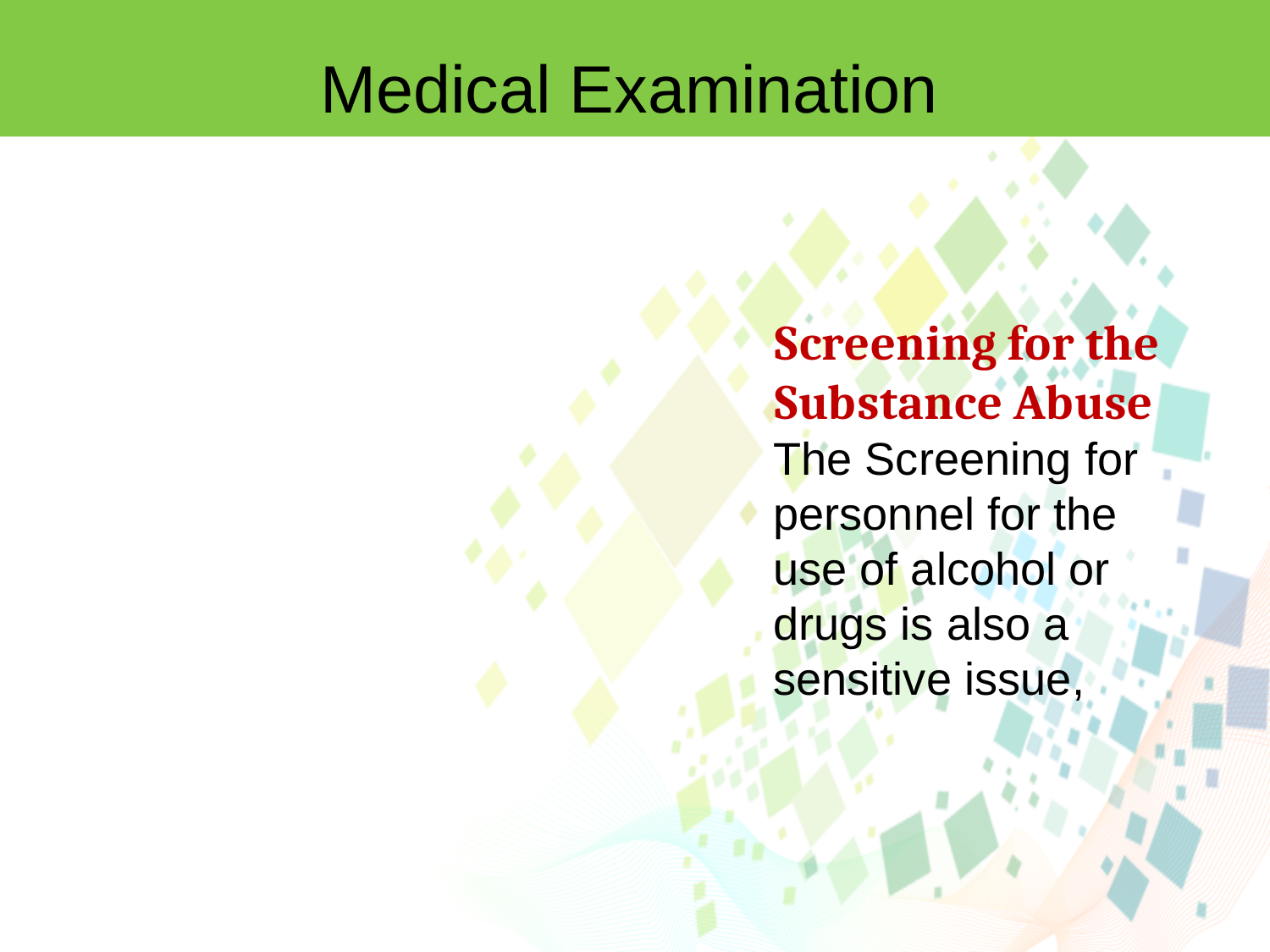

Medical Examination
Screening for the Substance Abuse
The Screening for personnel for the use of alcohol or drugs is also a sensitive issue,